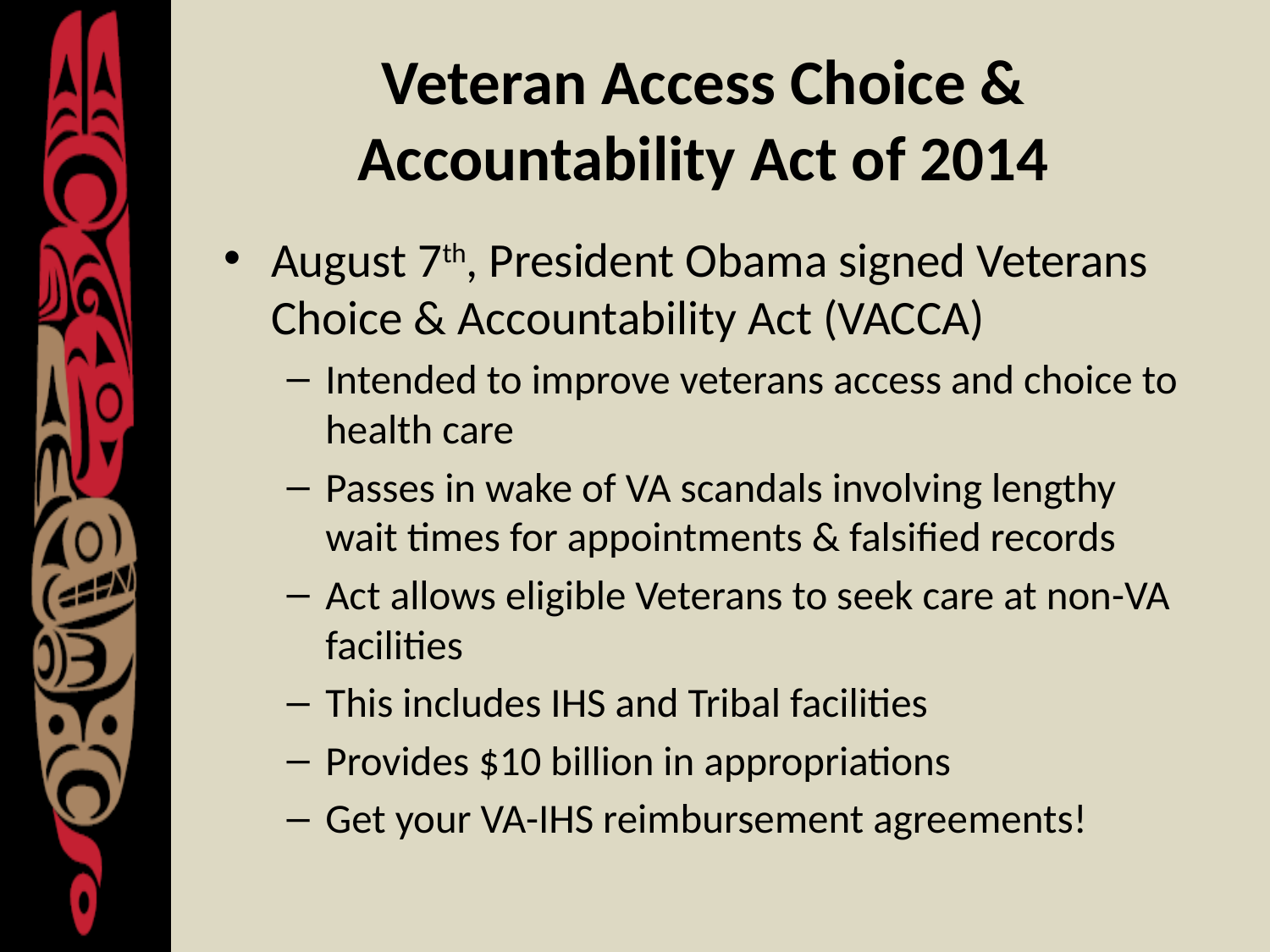

# Veteran Access Choice & Accountability Act of 2014
August 7th, President Obama signed Veterans Choice & Accountability Act (VACCA)
Intended to improve veterans access and choice to health care
Passes in wake of VA scandals involving lengthy wait times for appointments & falsified records
Act allows eligible Veterans to seek care at non-VA facilities
This includes IHS and Tribal facilities
Provides $10 billion in appropriations
Get your VA-IHS reimbursement agreements!